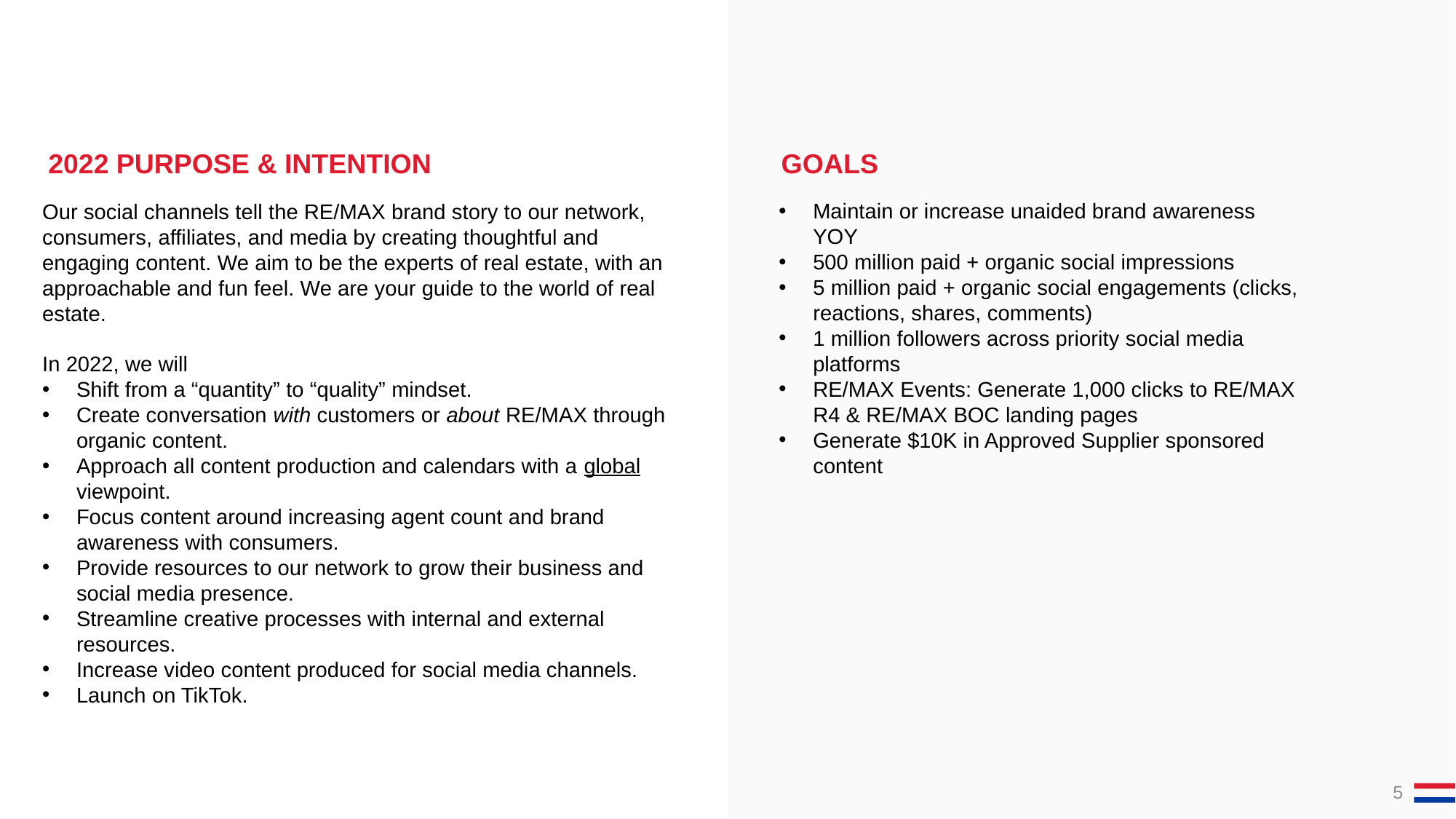

2022 PURPOSE & INTENTION
GOALS
Maintain or increase unaided brand awareness YOY
500 million paid + organic social impressions
5 million paid + organic social engagements (clicks, reactions, shares, comments)
1 million followers across priority social media platforms
RE/MAX Events: Generate 1,000 clicks to RE/MAX R4 & RE/MAX BOC landing pages
Generate $10K in Approved Supplier sponsored content
Our social channels tell the RE/MAX brand story to our network, consumers, affiliates, and media by creating thoughtful and engaging content. We aim to be the experts of real estate, with an approachable and fun feel. We are your guide to the world of real estate.

In 2022, we will
Shift from a “quantity” to “quality” mindset.
Create conversation with customers or about RE/MAX through organic content.
Approach all content production and calendars with a global viewpoint.
Focus content around increasing agent count and brand awareness with consumers.
Provide resources to our network to grow their business and social media presence.
Streamline creative processes with internal and external resources.
Increase video content produced for social media channels.
Launch on TikTok.
5